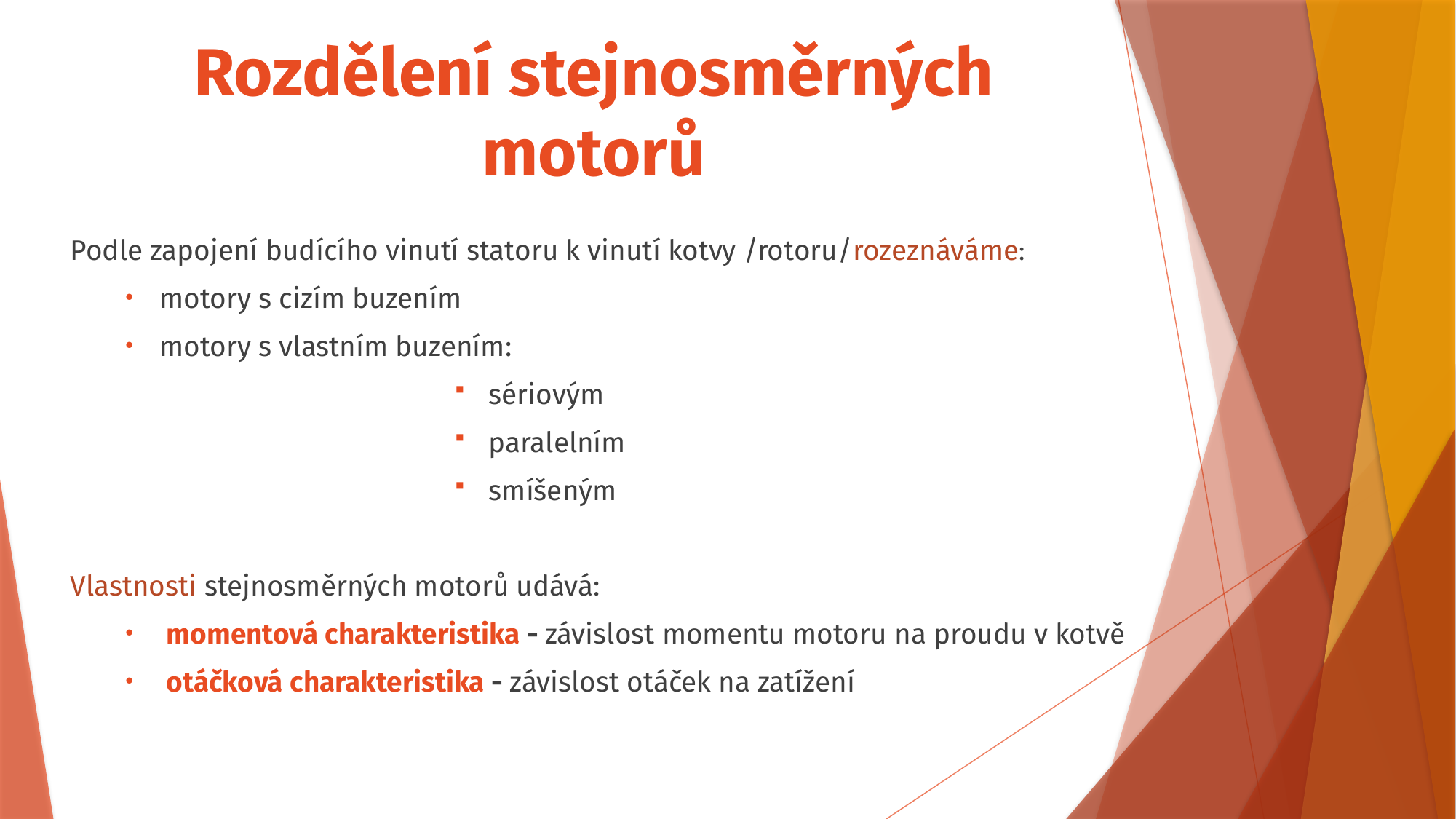

# Rozdělení stejnosměrných motorů
Podle zapojení budícího vinutí statoru k vinutí kotvy /rotoru/rozeznáváme:
motory s cizím buzením
motory s vlastním buzením:
sériovým
paralelním
smíšeným

Vlastnosti stejnosměrných motorů udává:
momentová charakteristika - závislost momentu motoru na proudu v kotvě
otáčková charakteristika - závislost otáček na zatížení